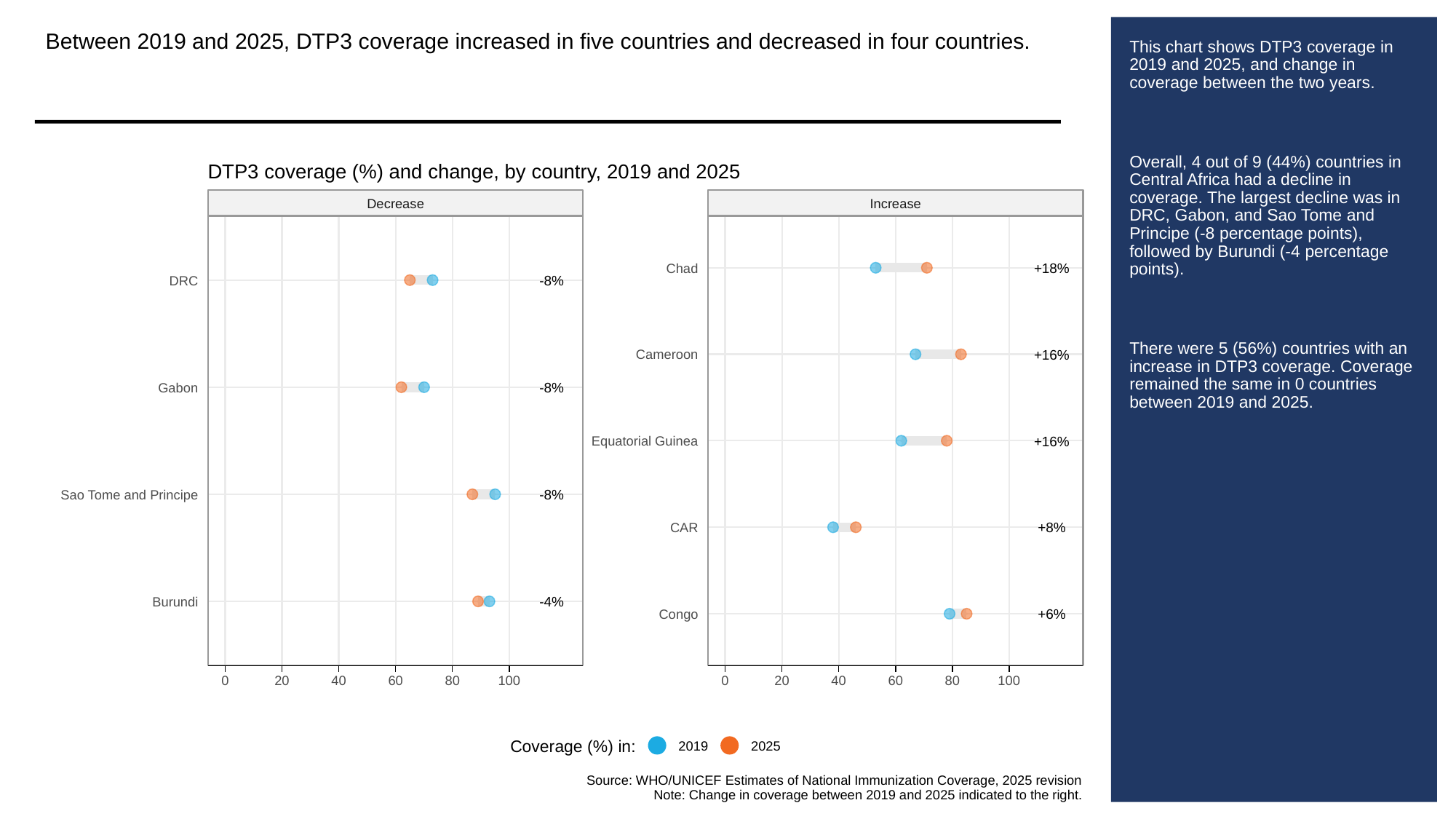

Between 2019 and 2025, DTP3 coverage increased in five countries and decreased in four countries.
# This chart shows DTP3 coverage in 2019 and 2025, and change in coverage between the two years.

Overall, 4 out of 9 (44%) countries in Central Africa had a decline in coverage. The largest decline was in DRC, Gabon, and Sao Tome and Principe (-8 percentage points), followed by Burundi (-4 percentage points).

There were 5 (56%) countries with an increase in DTP3 coverage. Coverage remained the same in 0 countries between 2019 and 2025.

DTP3 coverage (%) and change, by country, 2019 and 2025

Decrease
Increase

+18%
Chad

-8%
DRC

+16%
Cameroon

-8%
Gabon

+16%
Equatorial Guinea

-8%
Sao Tome and Principe

+8%
CAR

-4%
Burundi

+6%
Congo

0
20
40
60
80
100
0
20
40
60
80
100

Coverage (%) in:
2019
2025
Source: WHO/UNICEF Estimates of National Immunization Coverage, 2025 revision
Note: Change in coverage between 2019 and 2025 indicated to the right.